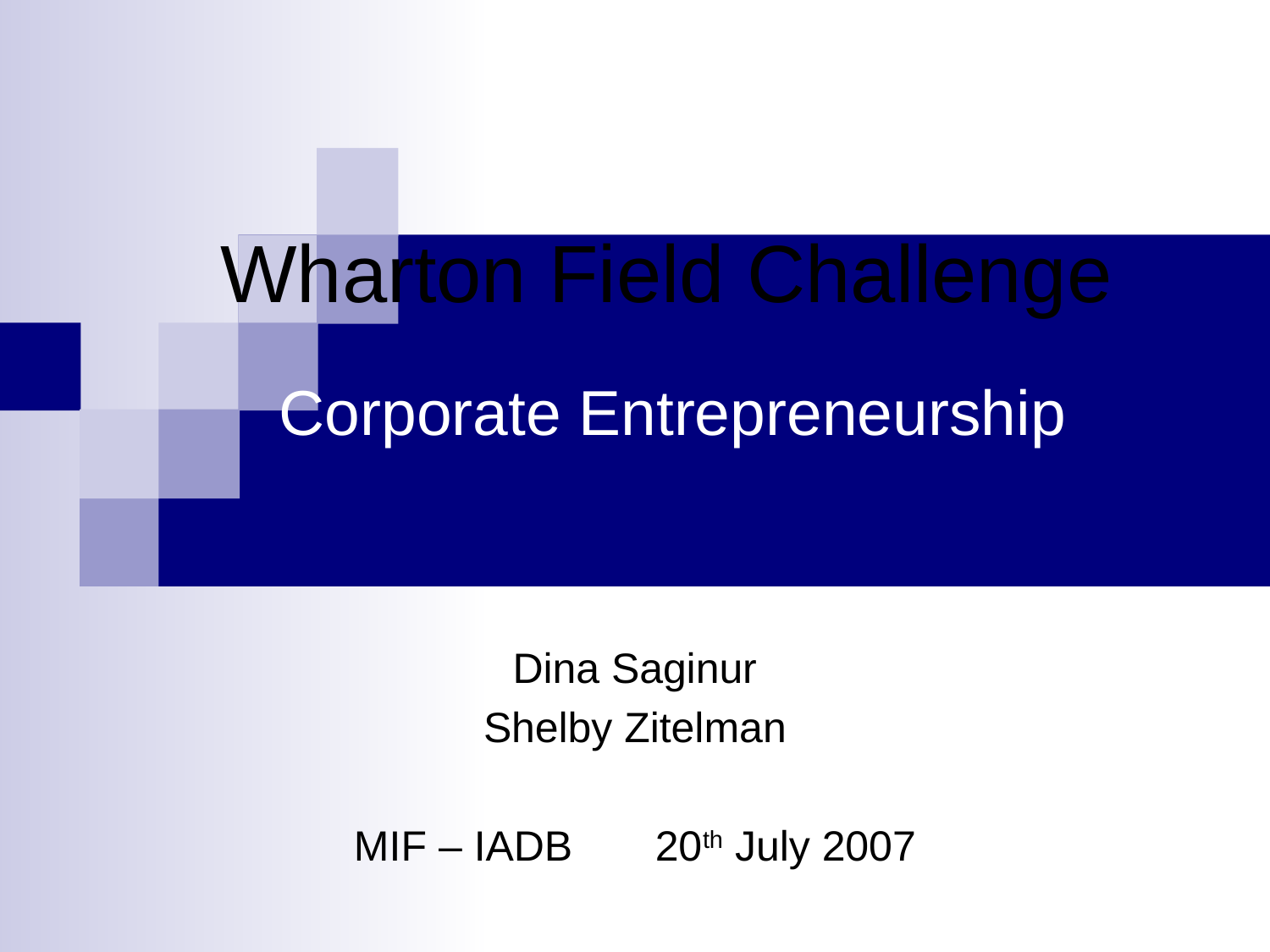

# Wharton Field Challenge Corporate Entrepreneurship
Dina Saginur
Shelby Zitelman

MIF – IADB       20th July 2007